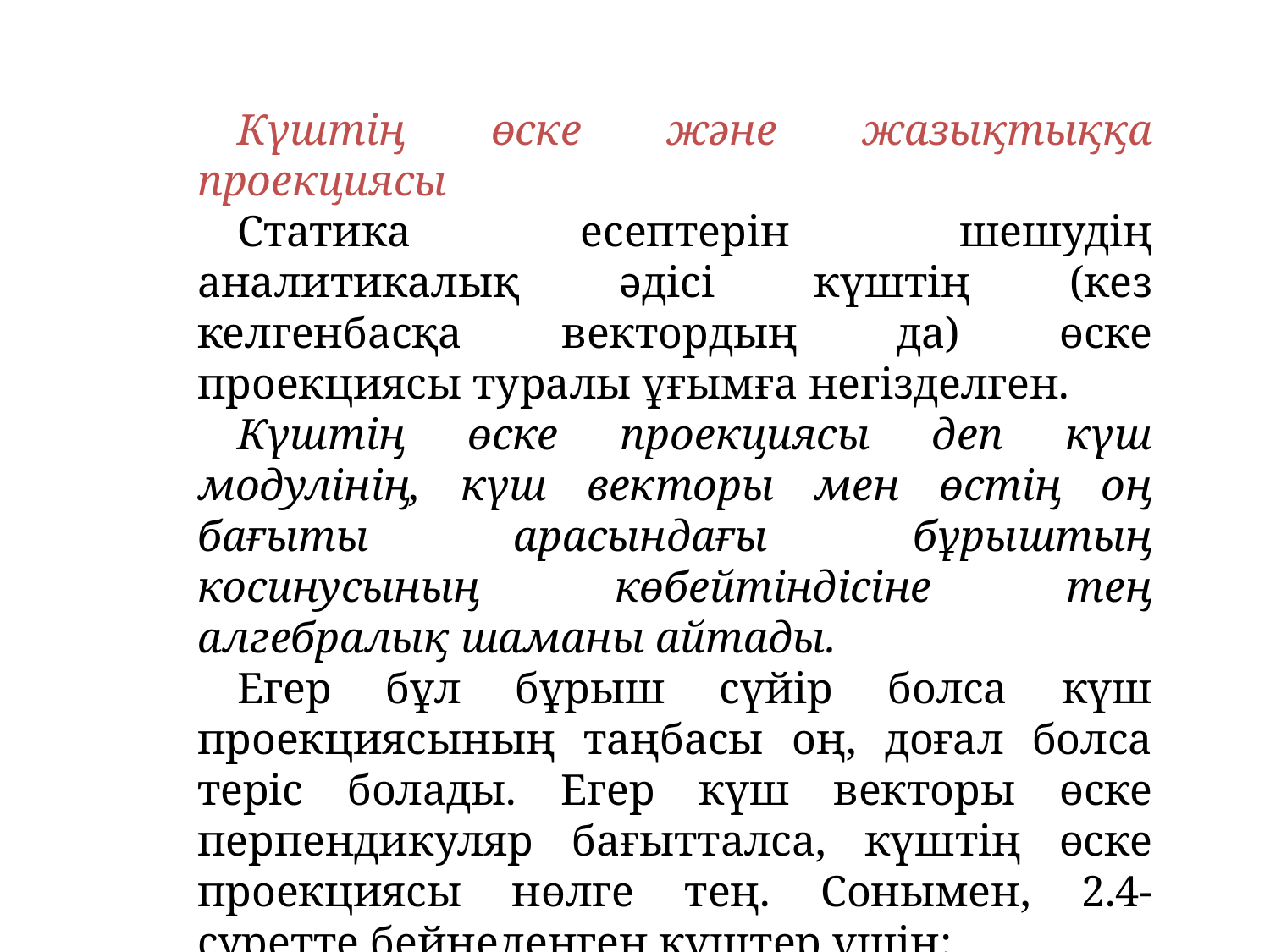

Күштің өске және жазықтыққа проекциясы
Статика есептерін шешудің аналитикалық әдісі күштің (кез келгенбасқа вектордың да) өске проекциясы туралы ұғымға негізделген.
Күштің өске проекциясы деп күш модулінің, күш векторы мен өстің оң бағыты арасындағы бұрыштың косинусының көбейтіндісіне тең алгебралық шаманы айтады.
Егер бұл бұрыш сүйір болса күш проекциясының таңбасы оң, доғал болса теріс болады. Егер күш векторы өске перпендикуляр бағытталса, күштің өске проекциясы нөлге тең. Сонымен, 2.4-суретте бейнеленген күштер үшін: